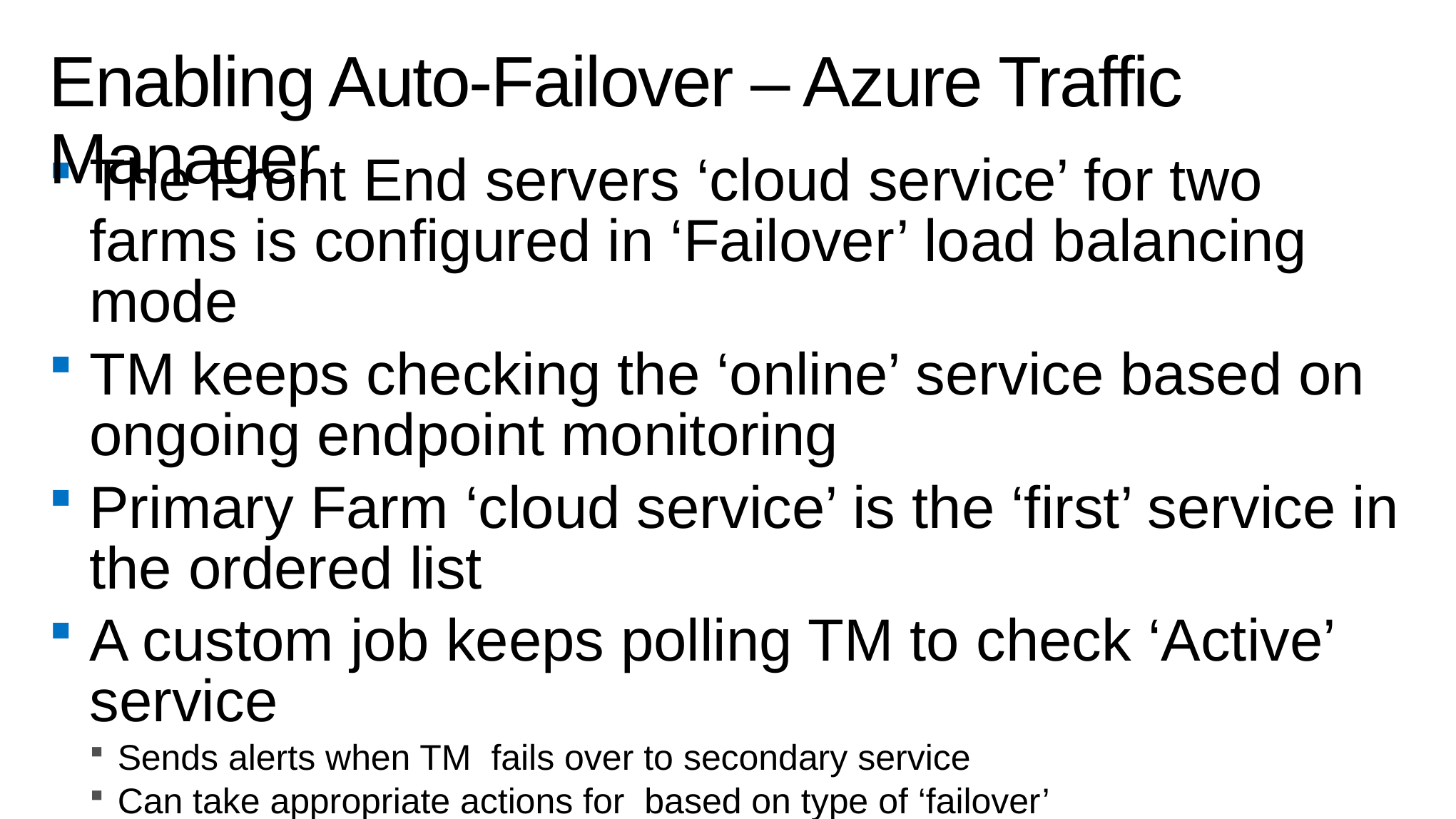

# Enabling Auto-Failover – Azure Traffic Manager
The Front End servers ‘cloud service’ for two farms is configured in ‘Failover’ load balancing mode
TM keeps checking the ‘online’ service based on ongoing endpoint monitoring
Primary Farm ‘cloud service’ is the ‘first’ service in the ordered list
A custom job keeps polling TM to check ‘Active’ service
Sends alerts when TM  fails over to secondary service
Can take appropriate actions for  based on type of ‘failover’